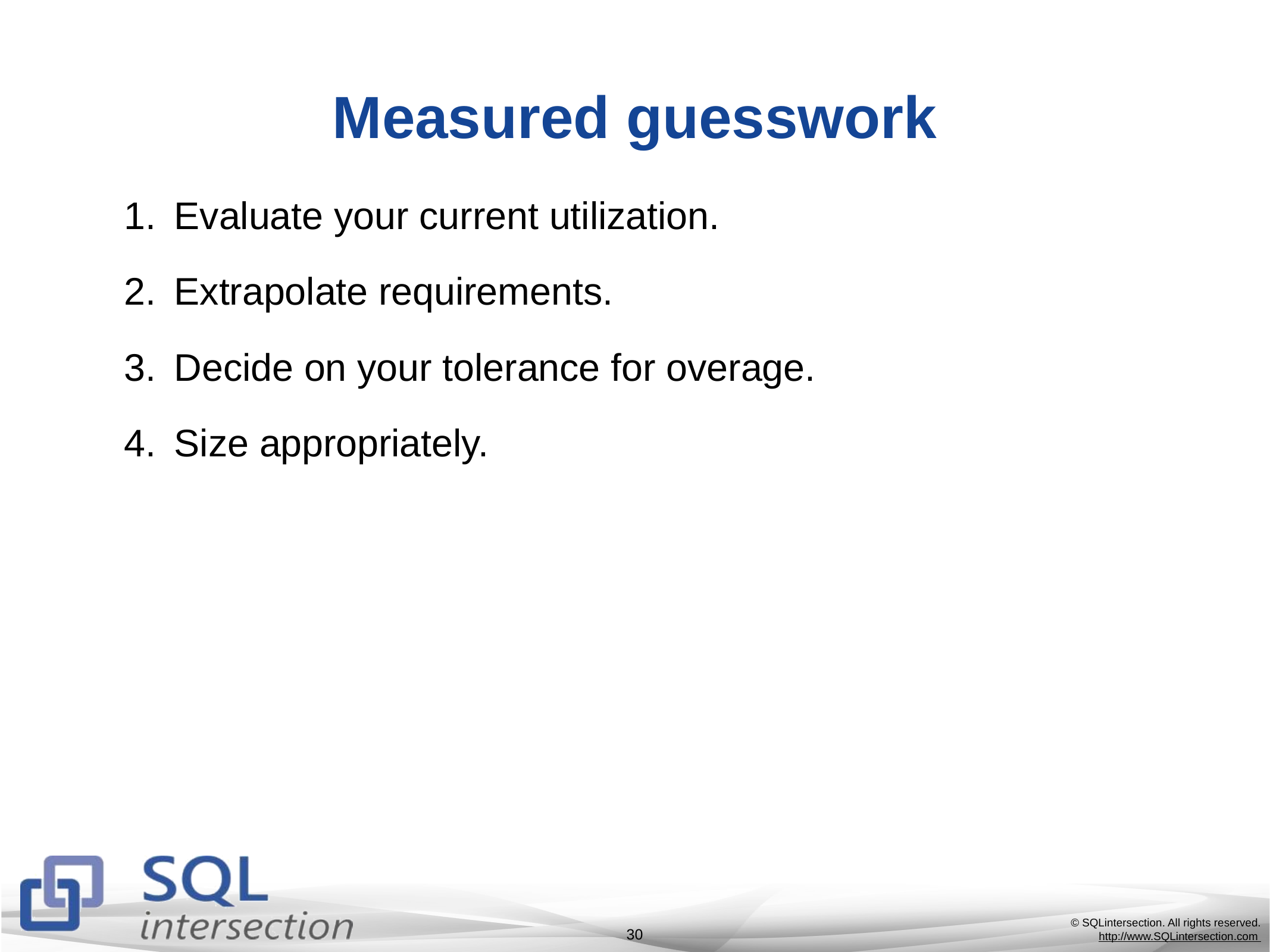

# Measured guesswork
Evaluate your current utilization.
Extrapolate requirements.
Decide on your tolerance for overage.
Size appropriately.